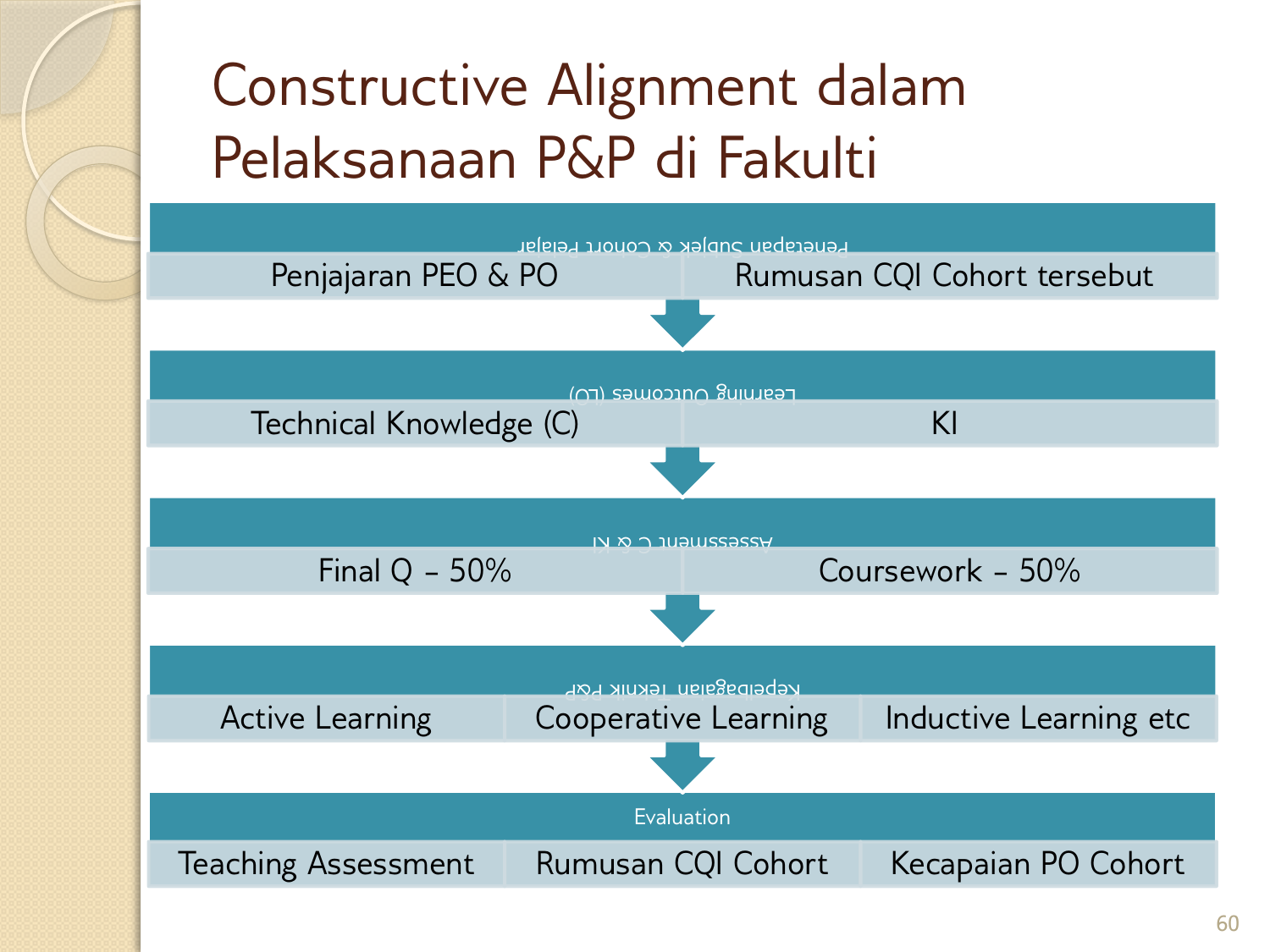

# Constructive Alignment dalam Pelaksanaan P&P di Fakulti
Evaluation
Teaching Assessment
Rumusan CQI Cohort
Kecapaian PO Cohort
Kepelbagaian Teknik P&P
Active Learning
Cooperative Learning
Inductive Learning etc
Assessment C & KI
Final Q – 50%
Coursework – 50%
Learning Outcomes (LO)
Technical Knowledge (C)
KI
Penetapan Subjek & Cohort Pelajar
Penjajaran PEO & PO
Rumusan CQI Cohort tersebut
60